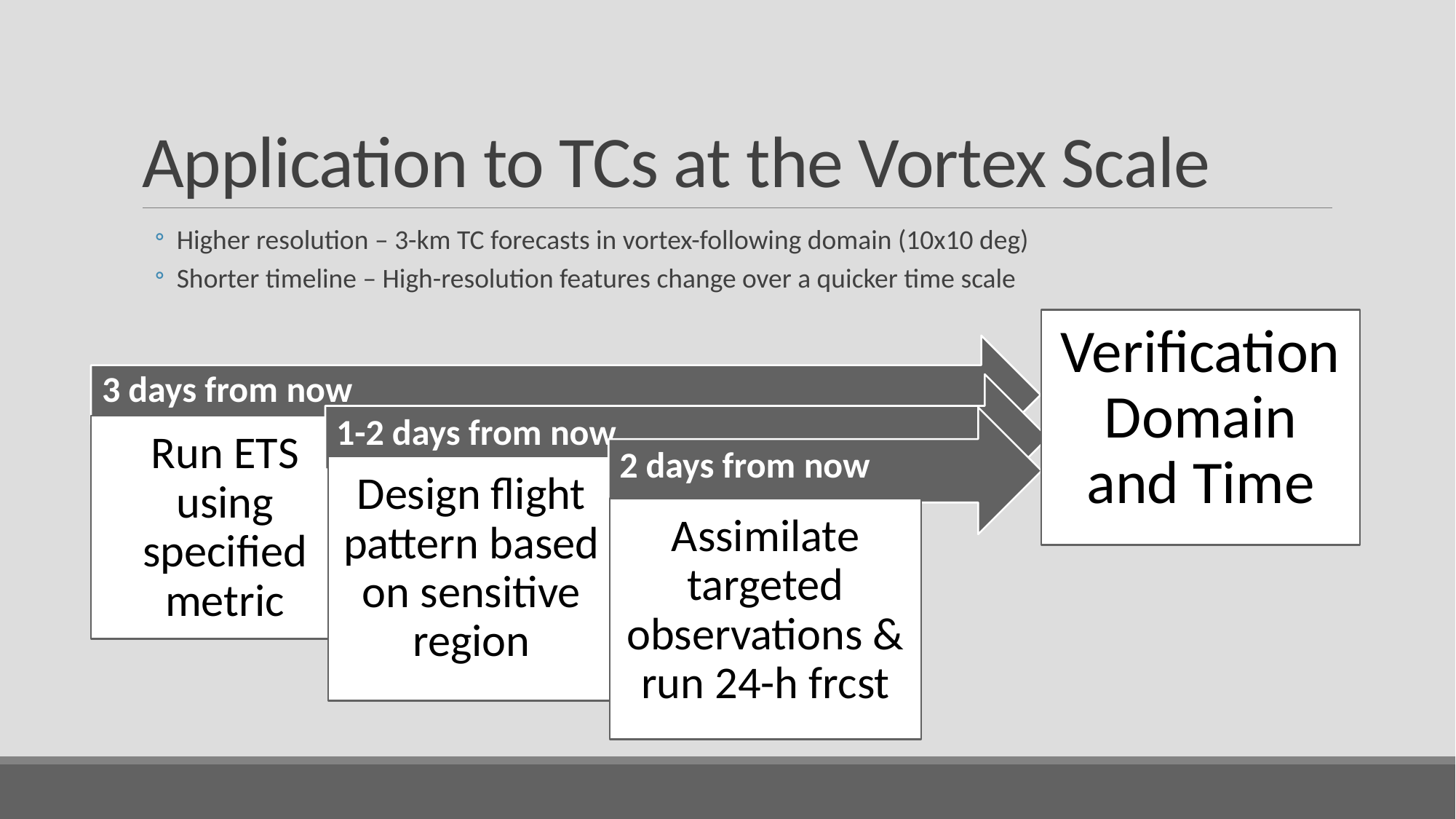

# Application to TCs at the Vortex Scale
Higher resolution – 3-km TC forecasts in vortex-following domain (10x10 deg)
Shorter timeline – High-resolution features change over a quicker time scale

Verification Domain and Time
3 days from now
Run ETS using specified metric
1-2 days from now
Design flight pattern based on sensitive region
2 days from now
Assimilate targeted observations & run 24-h frcst